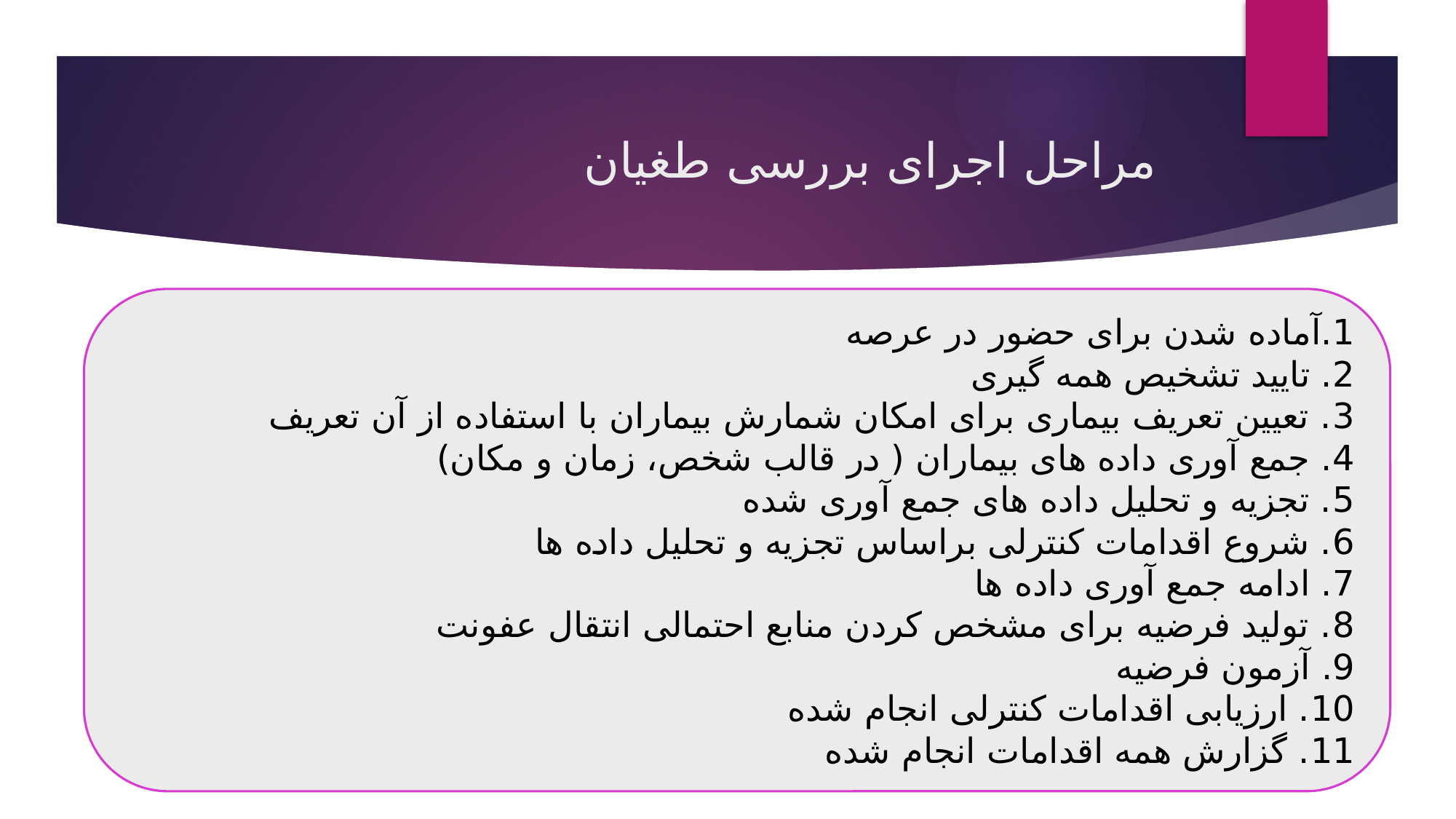

# مراحل اجرای بررسی طغیان
1.آماده شدن برای حضور در عرصه
2. تایید تشخیص همه گیری
3. تعیین تعریف بیماری برای امکان شمارش بیماران با استفاده از آن تعریف
4. جمع آوری داده های بیماران ( در قالب شخص، زمان و مکان)
5. تجزیه و تحلیل داده های جمع آوری شده
6. شروع اقدامات کنترلی براساس تجزیه و تحلیل داده ها
7. ادامه جمع آوری داده ها
8. تولید فرضیه برای مشخص کردن منابع احتمالی انتقال عفونت
9. آزمون فرضیه
10. ارزیابی اقدامات کنترلی انجام شده
11. گزارش همه اقدامات انجام شده